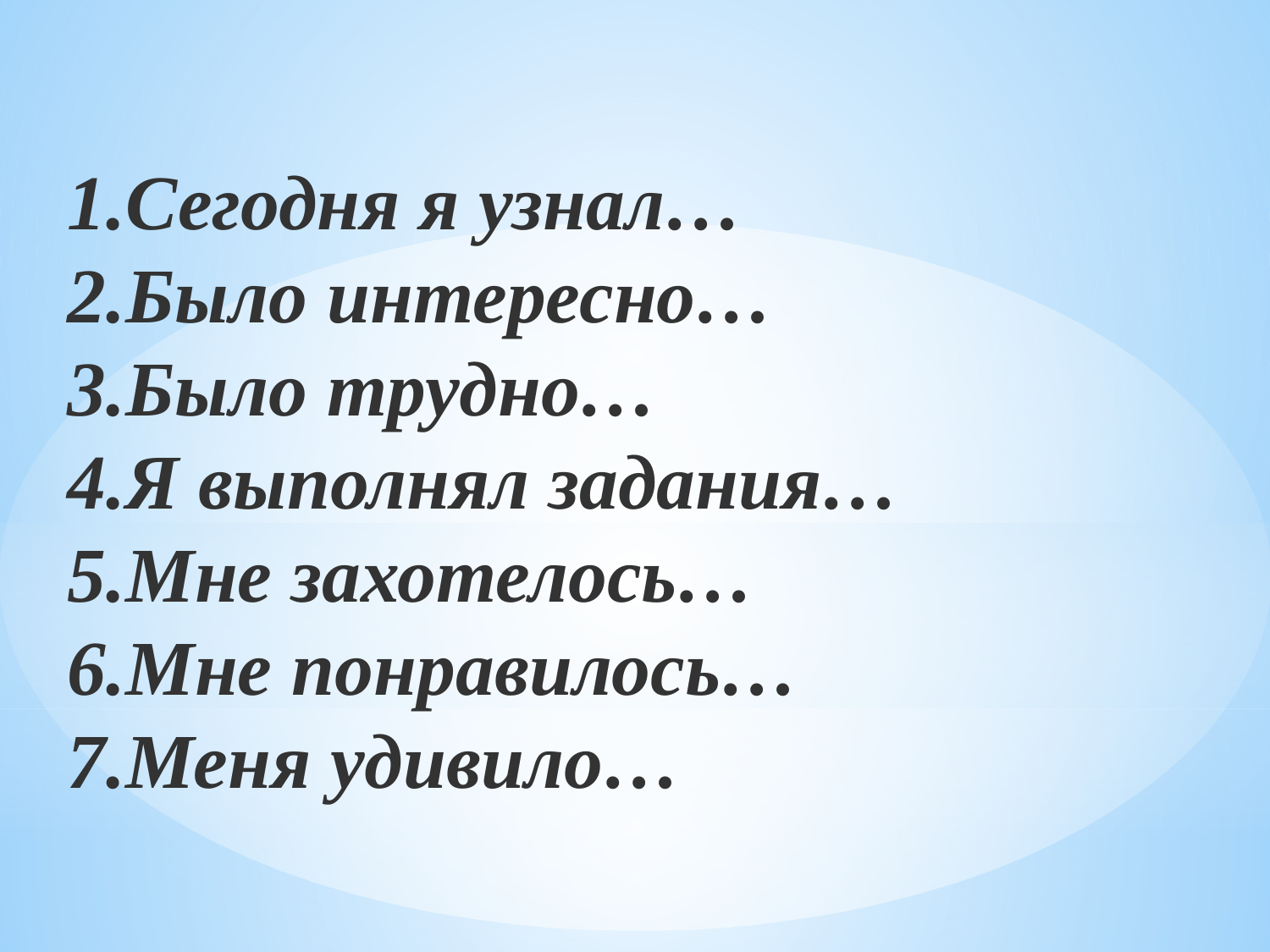

Сегодня я узнал…
Было интересно…
Было трудно…
Я выполнял задания…
Мне захотелось…
Мне понравилось…
Меня удивило…
#